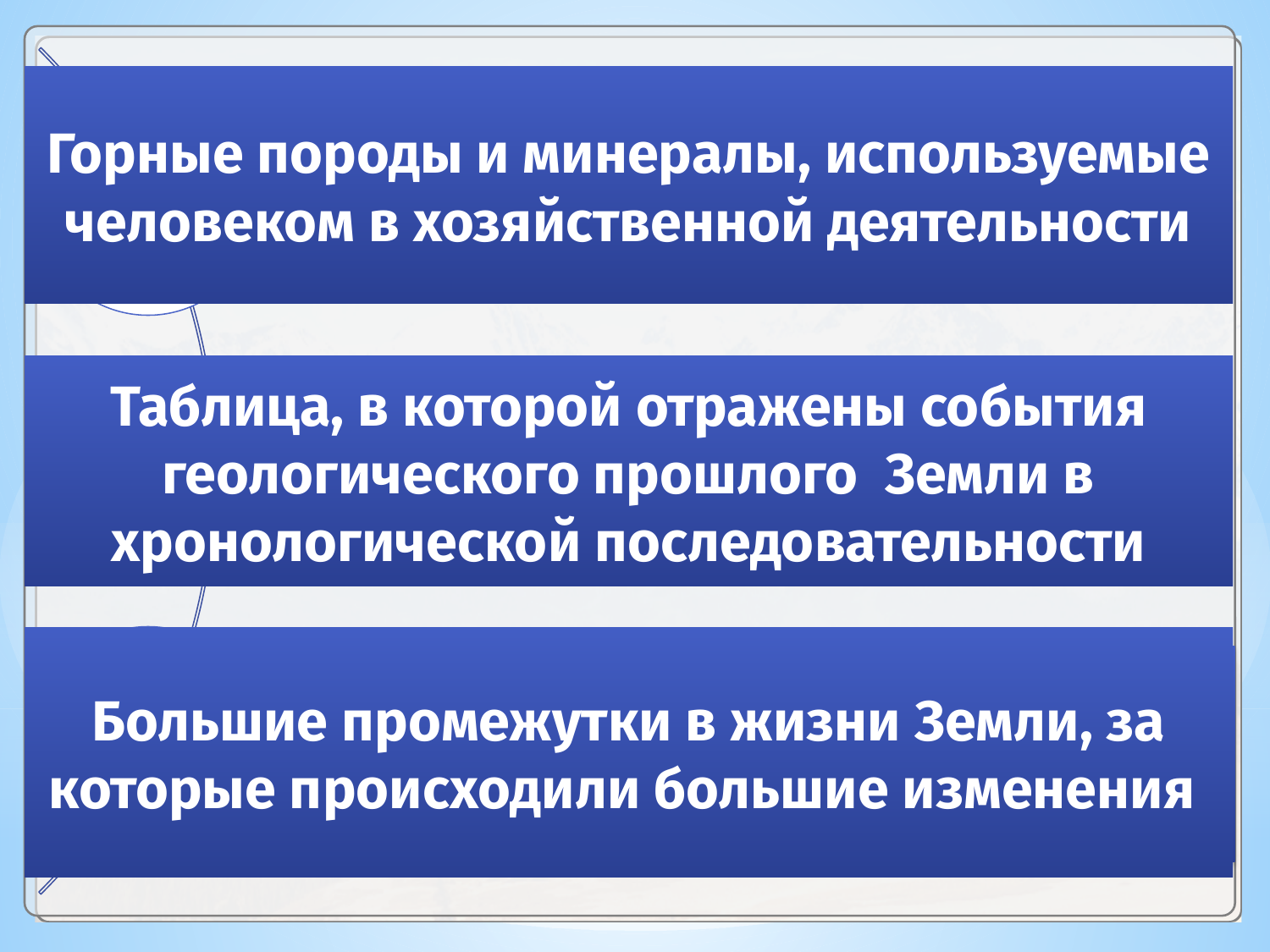

Полезные ископаемые
Геохронологическая таблица
Эры
Горные породы и минералы, используемые человеком в хозяйственной деятельности
Таблица, в которой отражены события геологического прошлого  Земли в хронологической последовательности
Большие промежутки в жизни Земли, за которые происходили большие изменения